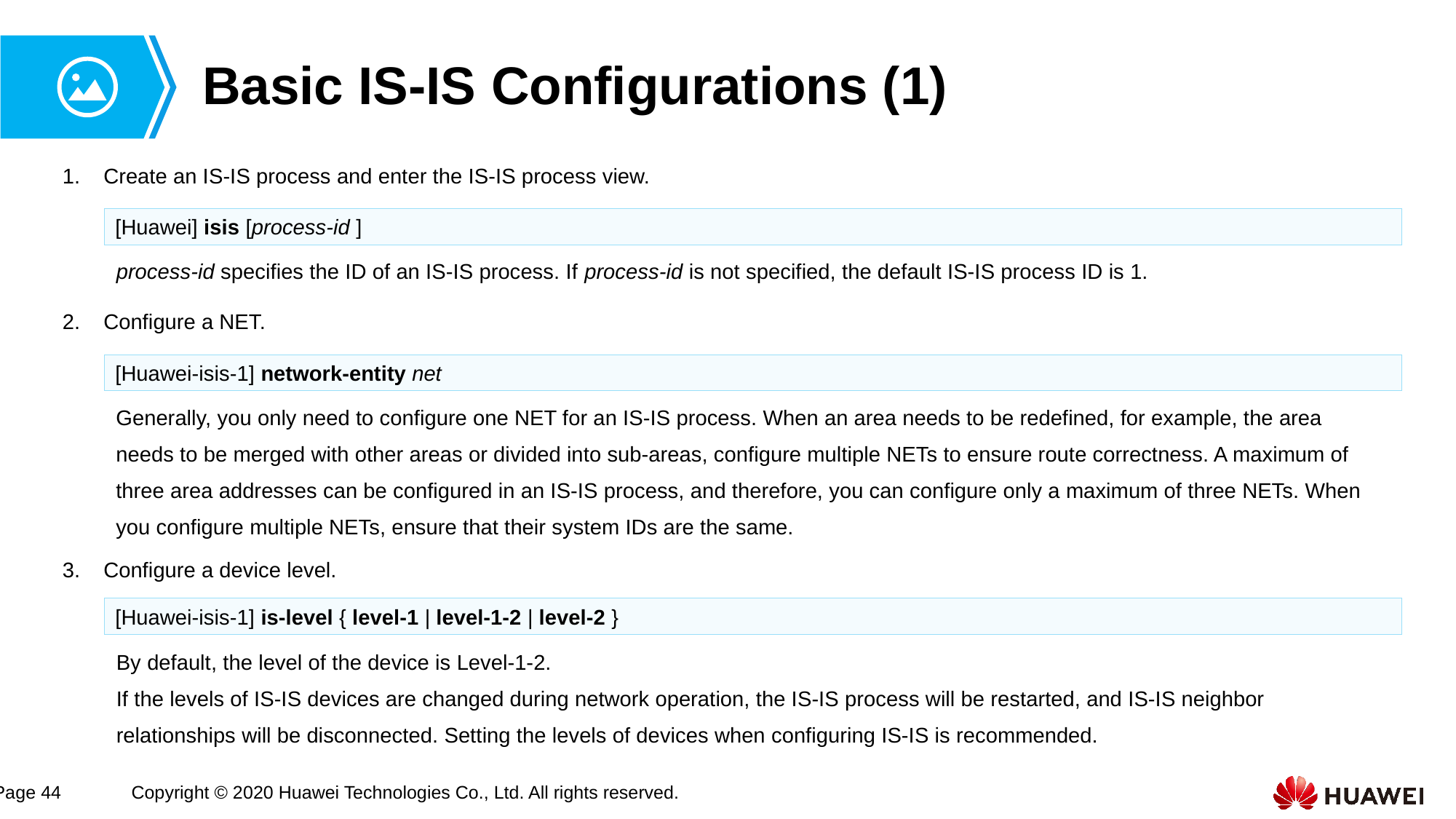

# Basic IS-IS Configurations (1)
Create an IS-IS process and enter the IS-IS process view.
[Huawei] isis [process-id ]
process-id specifies the ID of an IS-IS process. If process-id is not specified, the default IS-IS process ID is 1.
Configure a NET.
[Huawei-isis-1] network-entity net
Generally, you only need to configure one NET for an IS-IS process. When an area needs to be redefined, for example, the area needs to be merged with other areas or divided into sub-areas, configure multiple NETs to ensure route correctness. A maximum of three area addresses can be configured in an IS-IS process, and therefore, you can configure only a maximum of three NETs. When you configure multiple NETs, ensure that their system IDs are the same.
Configure a device level.
[Huawei-isis-1] is-level { level-1 | level-1-2 | level-2 }
By default, the level of the device is Level-1-2.
If the levels of IS-IS devices are changed during network operation, the IS-IS process will be restarted, and IS-IS neighbor relationships will be disconnected. Setting the levels of devices when configuring IS-IS is recommended.